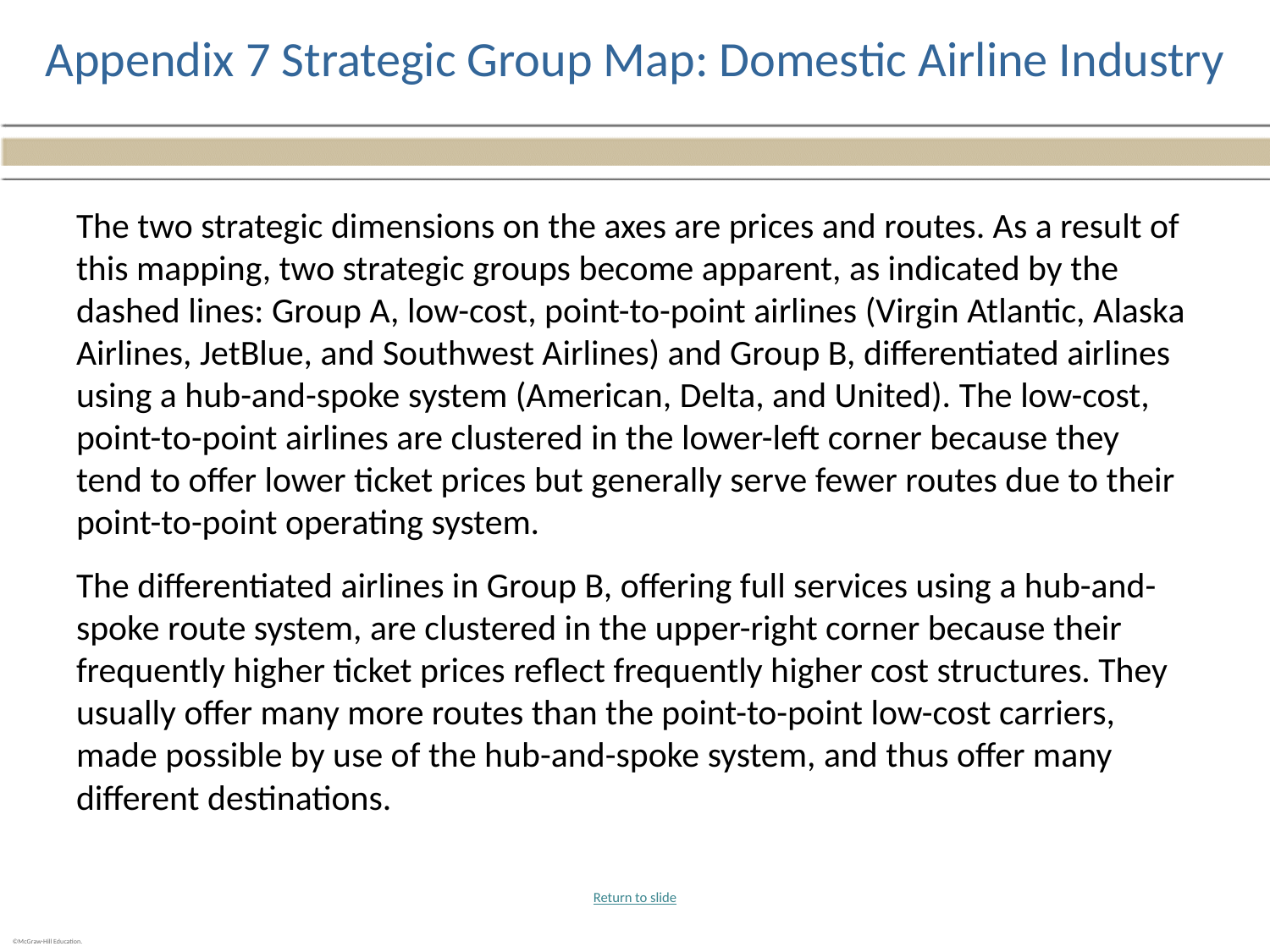

# Appendix 7 Strategic Group Map: Domestic Airline Industry
The two strategic dimensions on the axes are prices and routes. As a result of this mapping, two strategic groups become apparent, as indicated by the dashed lines: Group A, low-cost, point-to-point airlines (Virgin Atlantic, Alaska Airlines, JetBlue, and Southwest Airlines) and Group B, differentiated airlines using a hub-and-spoke system (American, Delta, and United). The low-cost, point-to-point airlines are clustered in the lower-left corner because they tend to offer lower ticket prices but generally serve fewer routes due to their point-to-point operating system.
The differentiated airlines in Group B, offering full services using a hub-and-spoke route system, are clustered in the upper-right corner because their frequently higher ticket prices reflect frequently higher cost structures. They usually offer many more routes than the point-to-point low-cost carriers, made possible by use of the hub-and-spoke system, and thus offer many different destinations.
Return to slide